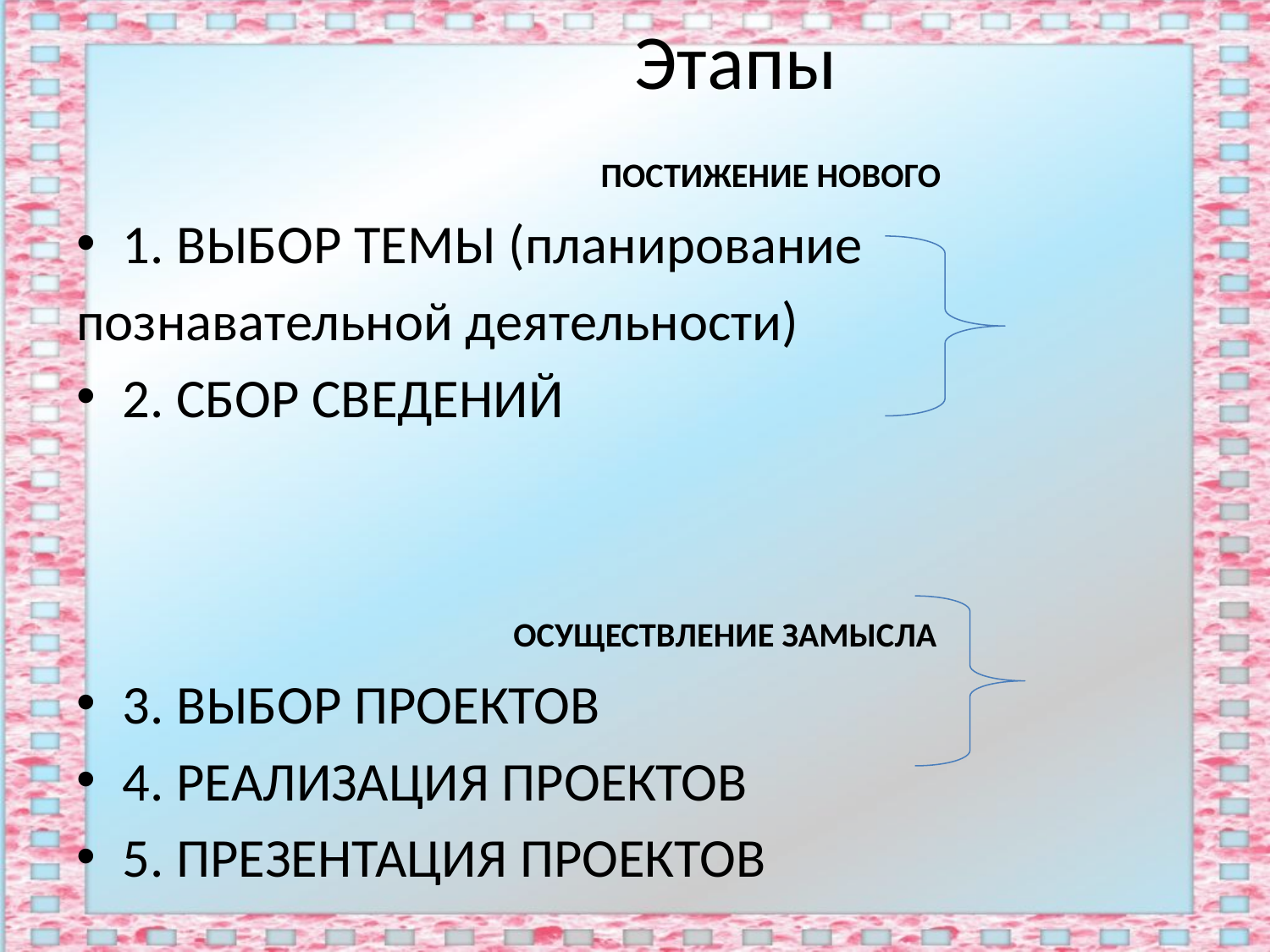

# Этапы
                                          ПОСТИЖЕНИЕ НОВОГО
1. ВЫБОР ТЕМЫ (планирование
познавательной деятельности)
2. СБОР СВЕДЕНИЙ

                                   ОСУЩЕСТВЛЕНИЕ ЗАМЫСЛА
3. ВЫБОР ПРОЕКТОВ
4. РЕАЛИЗАЦИЯ ПРОЕКТОВ
5. ПРЕЗЕНТАЦИЯ ПРОЕКТОВ